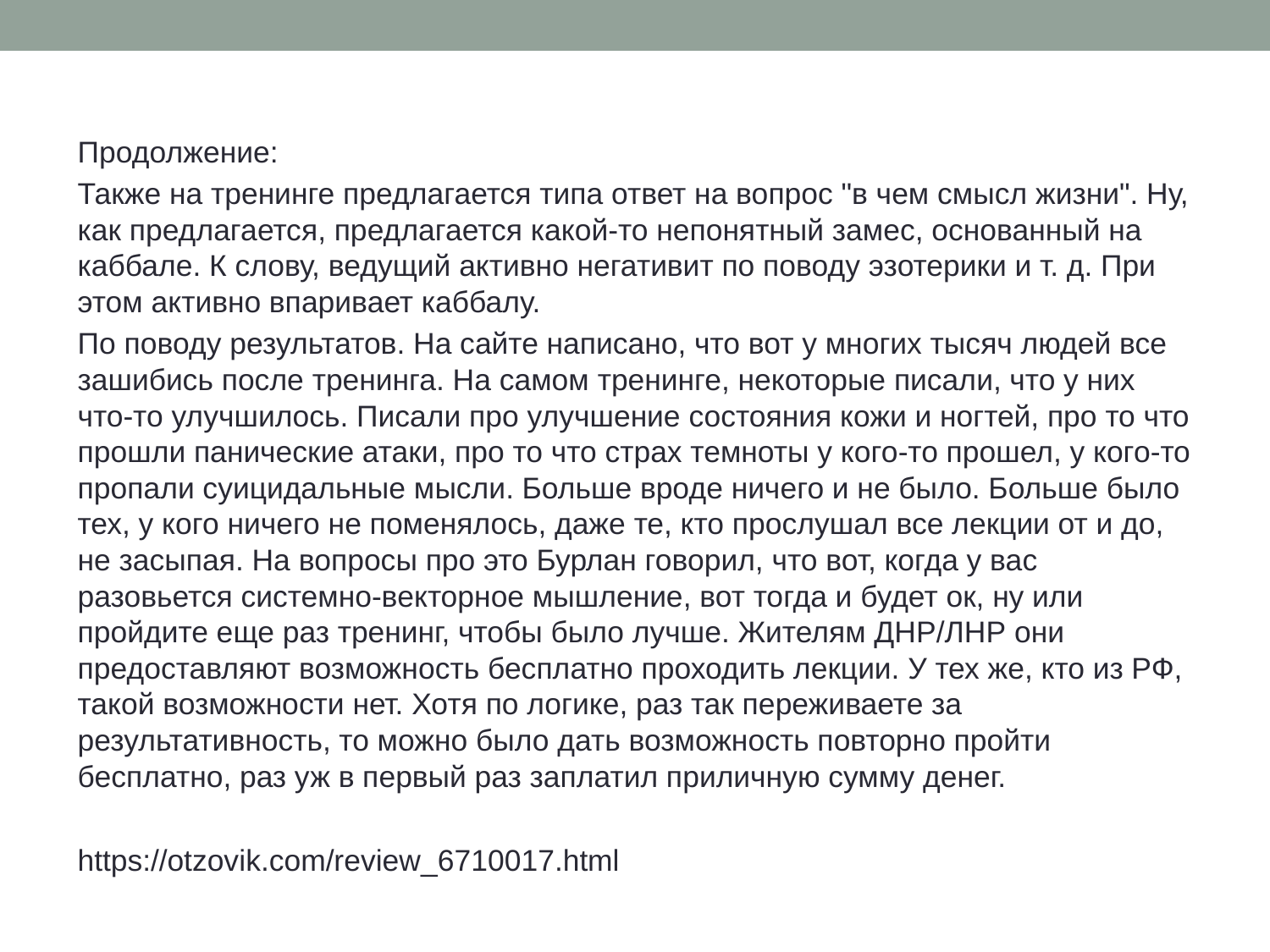

Продолжение:
Также на тренинге предлагается типа ответ на вопрос "в чем смысл жизни". Ну, как предлагается, предлагается какой-то непонятный замес, основанный на каббале. К слову, ведущий активно негативит по поводу эзотерики и т. д. При этом активно впаривает каббалу.
По поводу результатов. На сайте написано, что вот у многих тысяч людей все зашибись после тренинга. На самом тренинге, некоторые писали, что у них что-то улучшилось. Писали про улучшение состояния кожи и ногтей, про то что прошли панические атаки, про то что страх темноты у кого-то прошел, у кого-то пропали суицидальные мысли. Больше вроде ничего и не было. Больше было тех, у кого ничего не поменялось, даже те, кто прослушал все лекции от и до, не засыпая. На вопросы про это Бурлан говорил, что вот, когда у вас разовьется системно-векторное мышление, вот тогда и будет ок, ну или пройдите еще раз тренинг, чтобы было лучше. Жителям ДНР/ЛНР они предоставляют возможность бесплатно проходить лекции. У тех же, кто из РФ, такой возможности нет. Хотя по логике, раз так переживаете за результативность, то можно было дать возможность повторно пройти бесплатно, раз уж в первый раз заплатил приличную сумму денег.

https://otzovik.com/review_6710017.html